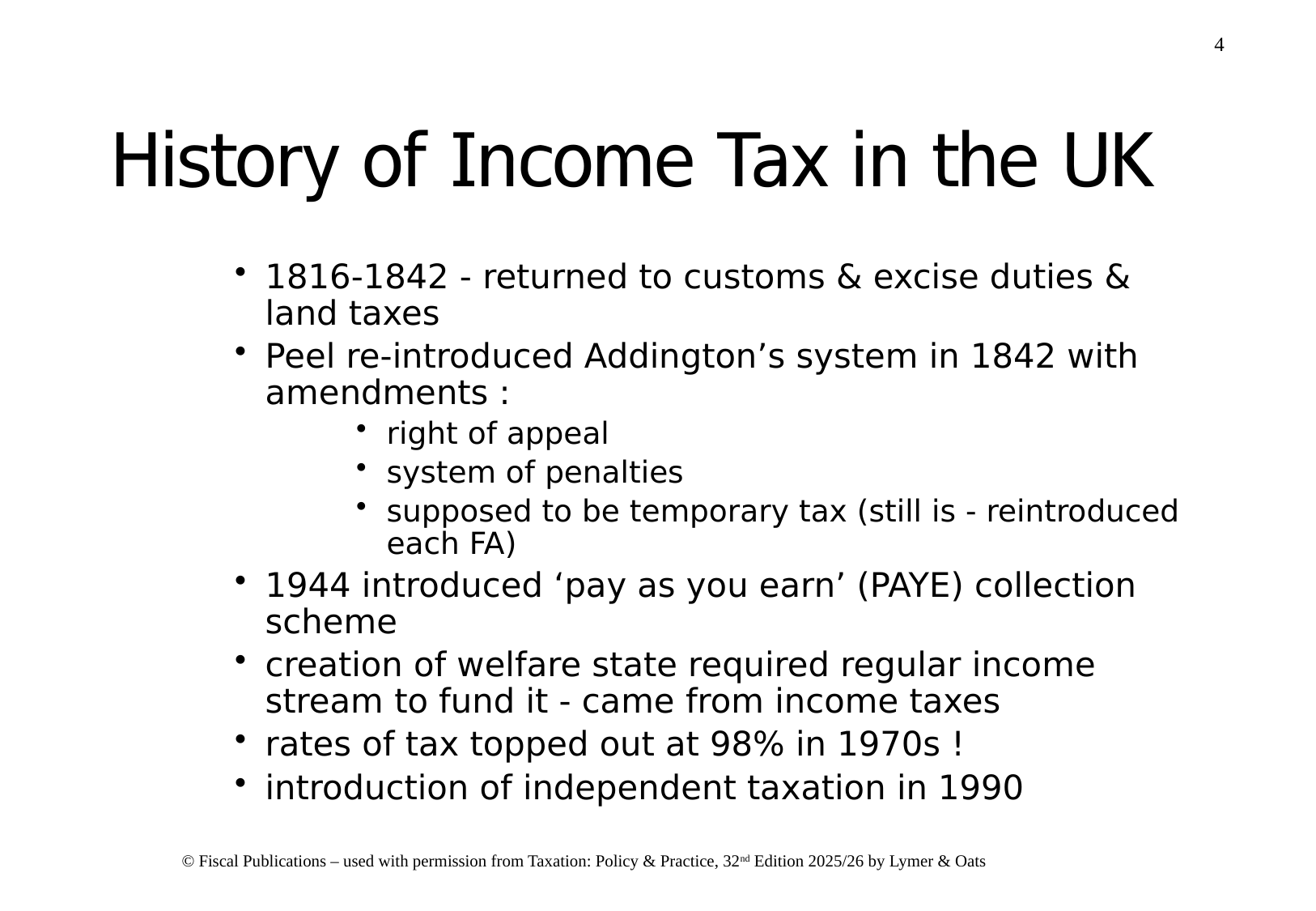

# History of Income Tax in the UK
1816-1842 - returned to customs & excise duties & land taxes
Peel re-introduced Addington’s system in 1842 with amendments :
right of appeal
system of penalties
supposed to be temporary tax (still is - reintroduced each FA)
1944 introduced ‘pay as you earn’ (PAYE) collection scheme
creation of welfare state required regular income stream to fund it - came from income taxes
rates of tax topped out at 98% in 1970s !
introduction of independent taxation in 1990